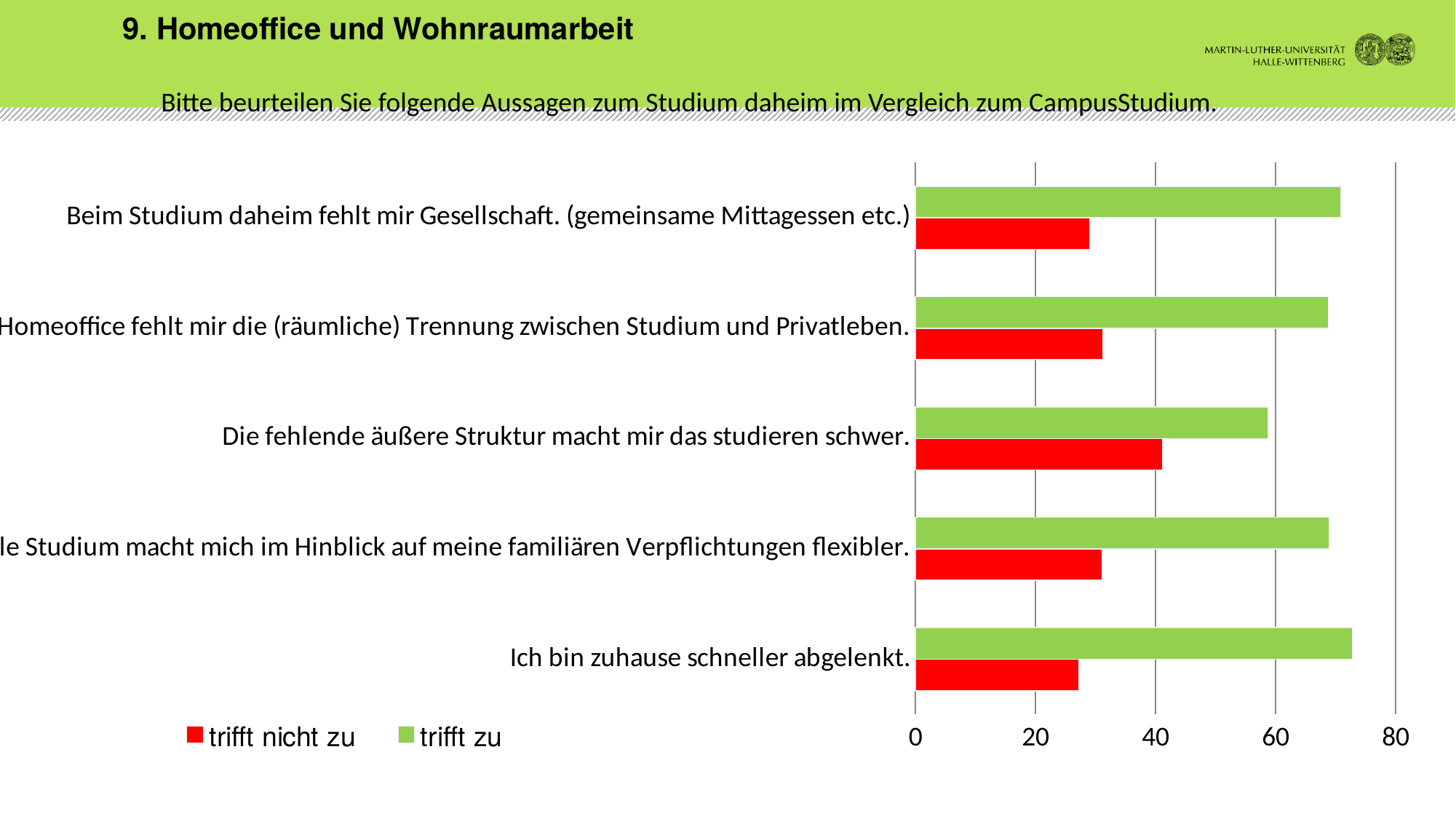

9. Homeoffice und Wohnraumarbeit
     Bitte beurteilen Sie folgende Aussagen zum Studium daheim im Vergleich zum CampusStudium.

### Chart

| Category | trifft zu  | trifft nicht zu  |
|---|---|---|
| Beim Studium daheim fehlt mir Gesellschaft. (gemeinsame Mittagessen etc.) | 70.9 | 29.1 |
| Beim Homeoffice fehlt mir die (räumliche) Trennung zwischen Studium und Privatleben. | 68.8 | 31.2 |
| Die fehlende äußere Struktur macht mir das studieren schwer. | 58.8 | 41.2 |
| Das digitale Studium macht mich im Hinblick auf meine familiären Verpflichtungen flexibler. | 68.9 | 31.1 |
| Ich bin zuhause schneller abgelenkt. | 72.8 | 27.2 |